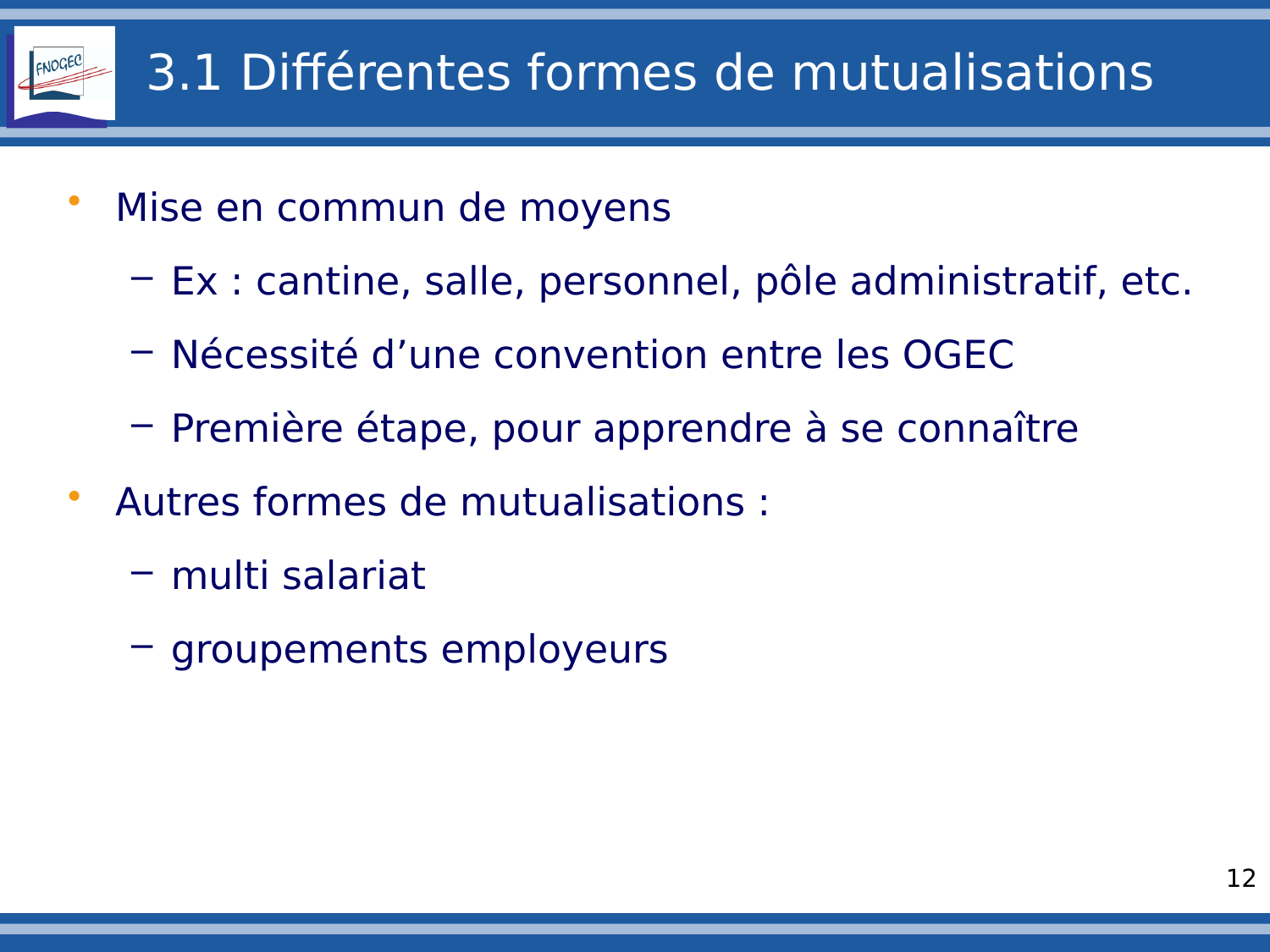

# 3.1 Différentes formes de mutualisations
Mise en commun de moyens
Ex : cantine, salle, personnel, pôle administratif, etc.
Nécessité d’une convention entre les OGEC
Première étape, pour apprendre à se connaître
Autres formes de mutualisations :
multi salariat
groupements employeurs

12